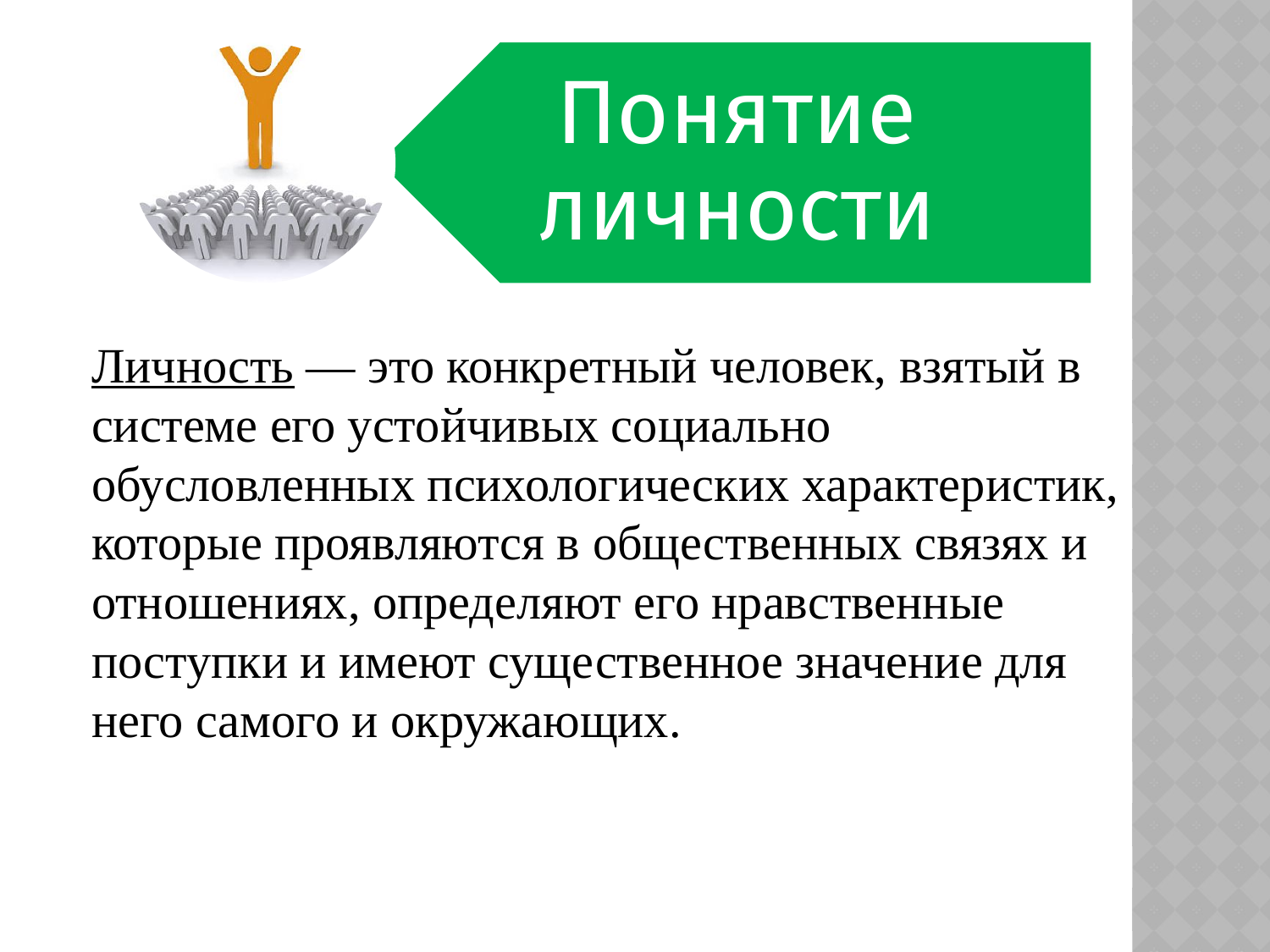

Понятие личности
Личность — это конкретный человек, взятый в системе его устойчивых социально обусловленных психологических характеристик, которые проявляются в общественных связях и отношениях, определяют его нравственные поступки и имеют существенное значение для него самого и окружающих.